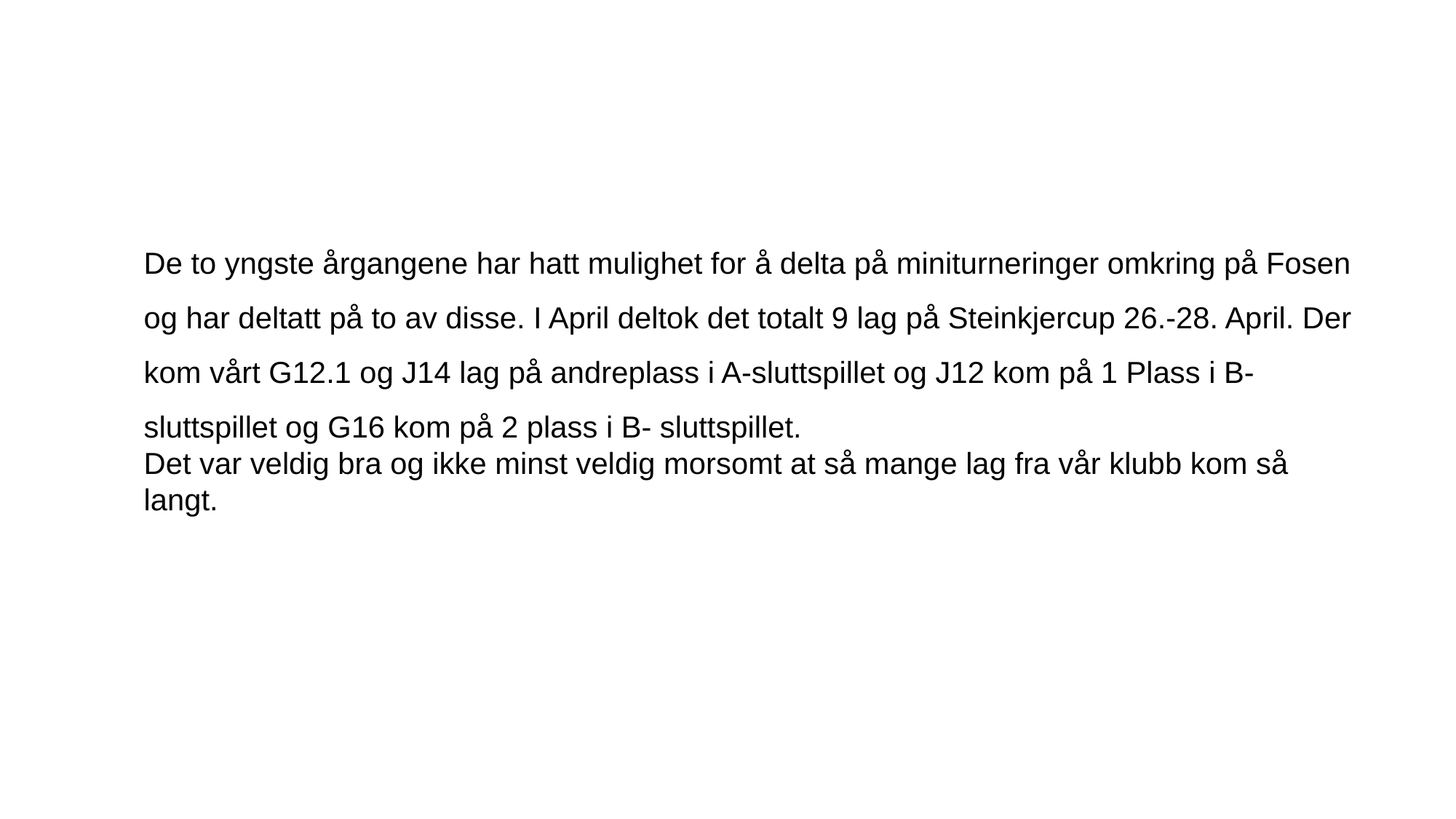

De to yngste årgangene har hatt mulighet for å delta på miniturneringer omkring på Fosen og har deltatt på to av disse. I April deltok det totalt 9 lag på Steinkjercup 26.-28. April. Der kom vårt G12.1 og J14 lag på andreplass i A-sluttspillet og J12 kom på 1 Plass i B-sluttspillet og G16 kom på 2 plass i B- sluttspillet.
Det var veldig bra og ikke minst veldig morsomt at så mange lag fra vår klubb kom så langt.